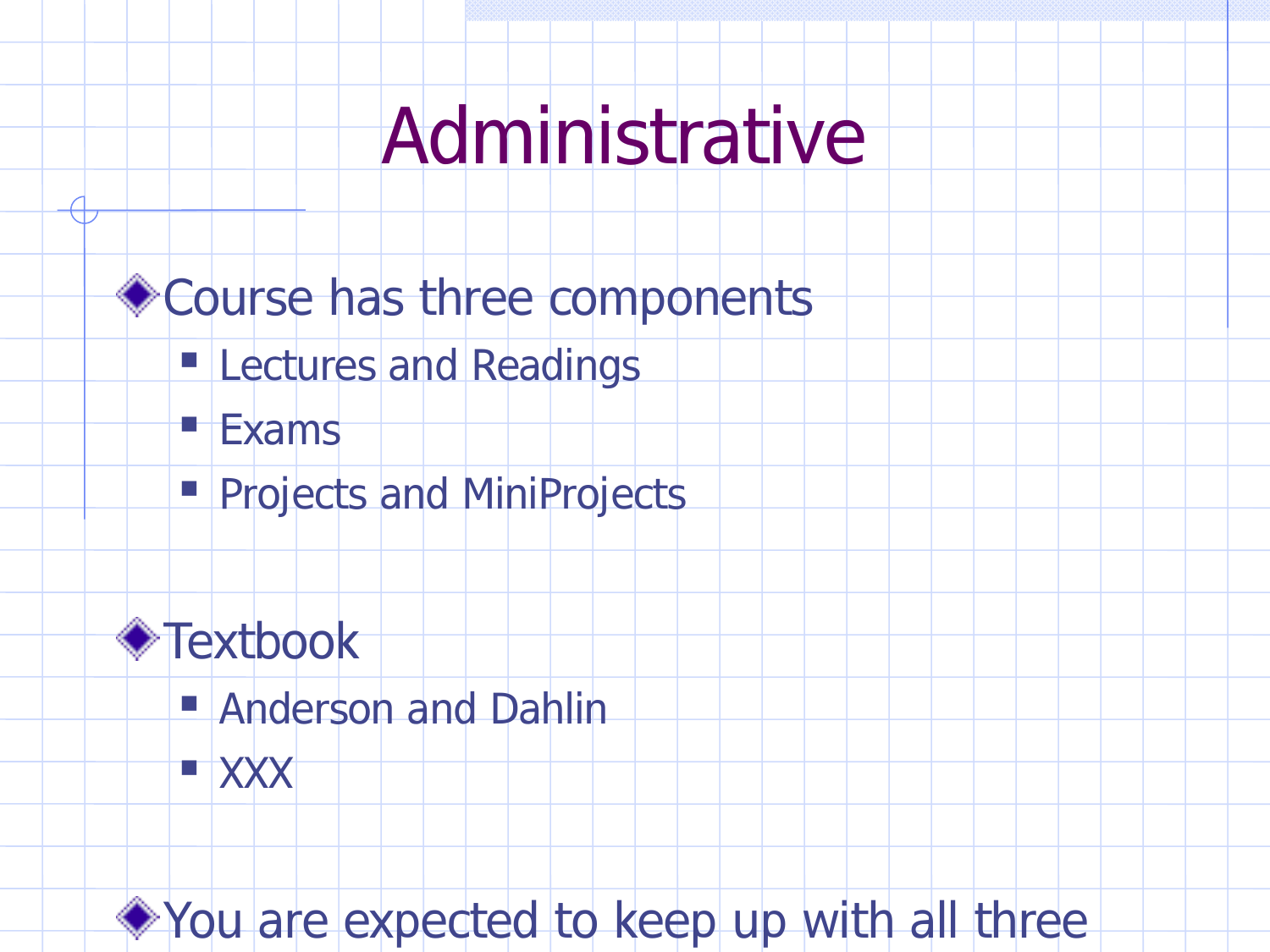

# Administrative
Course has three components
Lectures and Readings
Exams
Projects and MiniProjects

Textbook
Anderson and Dahlin
XXX

You are expected to keep up with all three